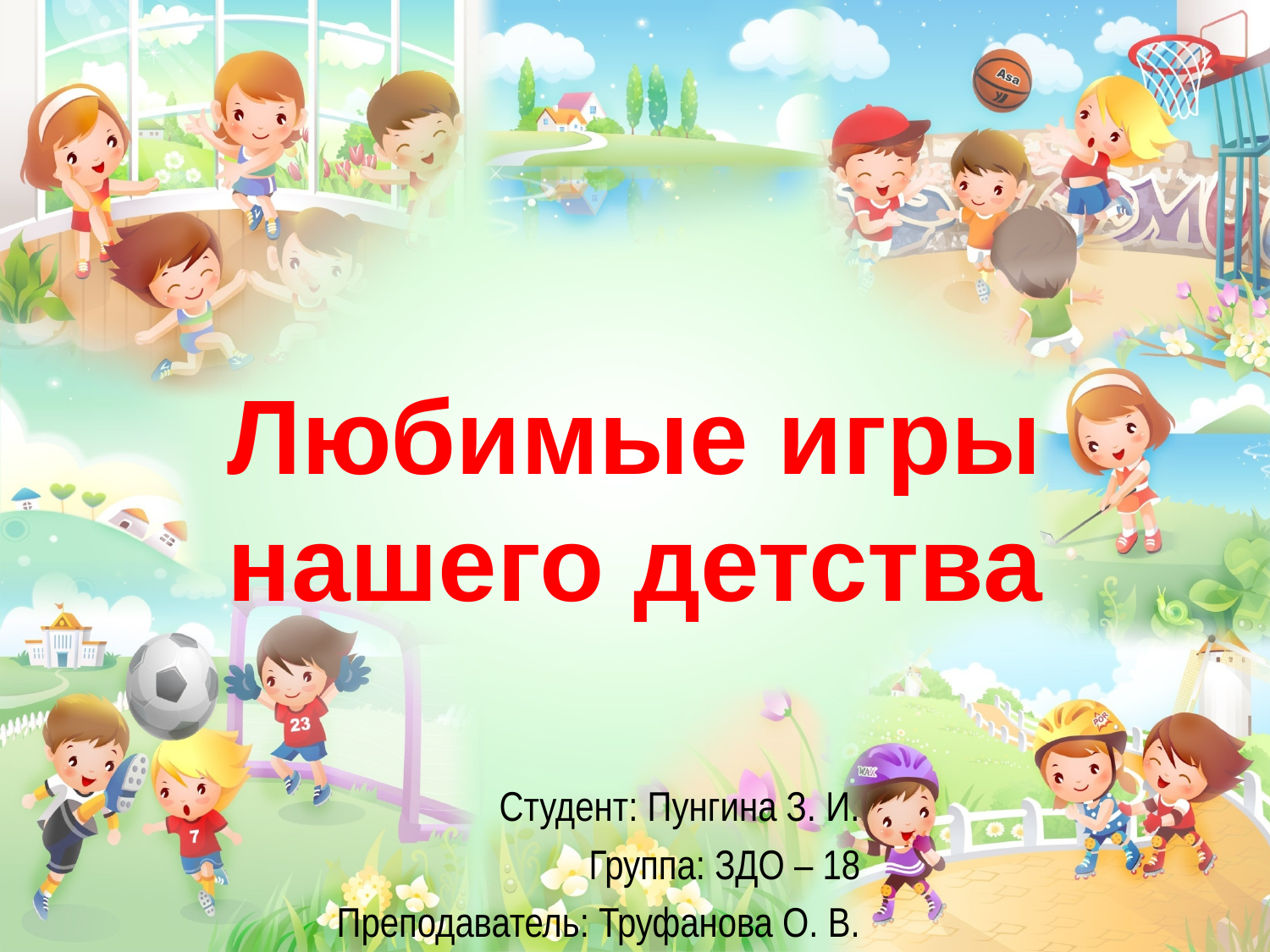

# Любимые игры нашего детства
Студент: Пунгина З. И.
Группа: ЗДО – 18
Преподаватель: Труфанова О. В.